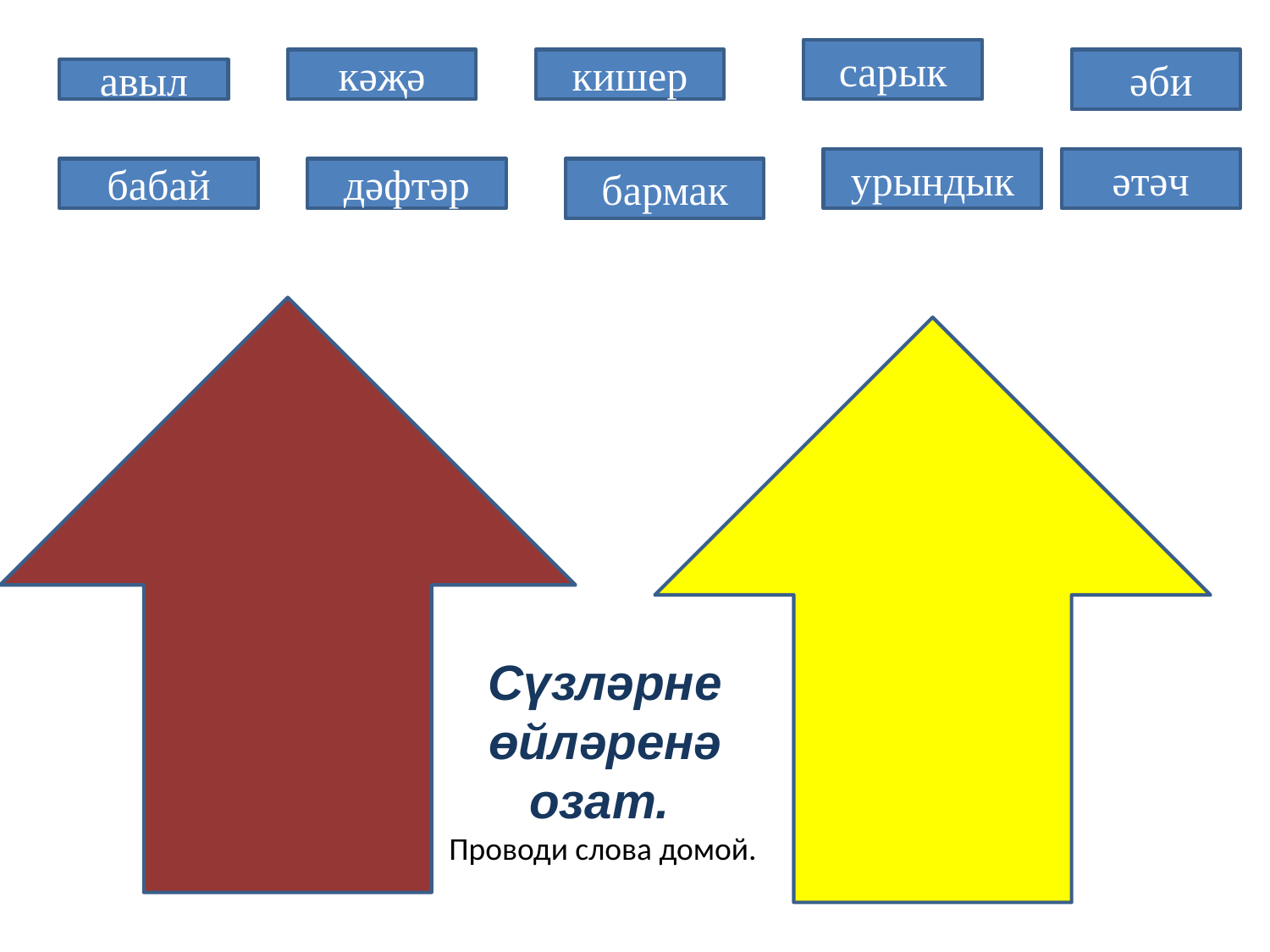

сарык
кәҗә
кишер
 әби
авыл
урындык
әтәч
бабай
дәфтәр
бармак

Сүзләрне өйләренә озат.
Проводи слова домой.